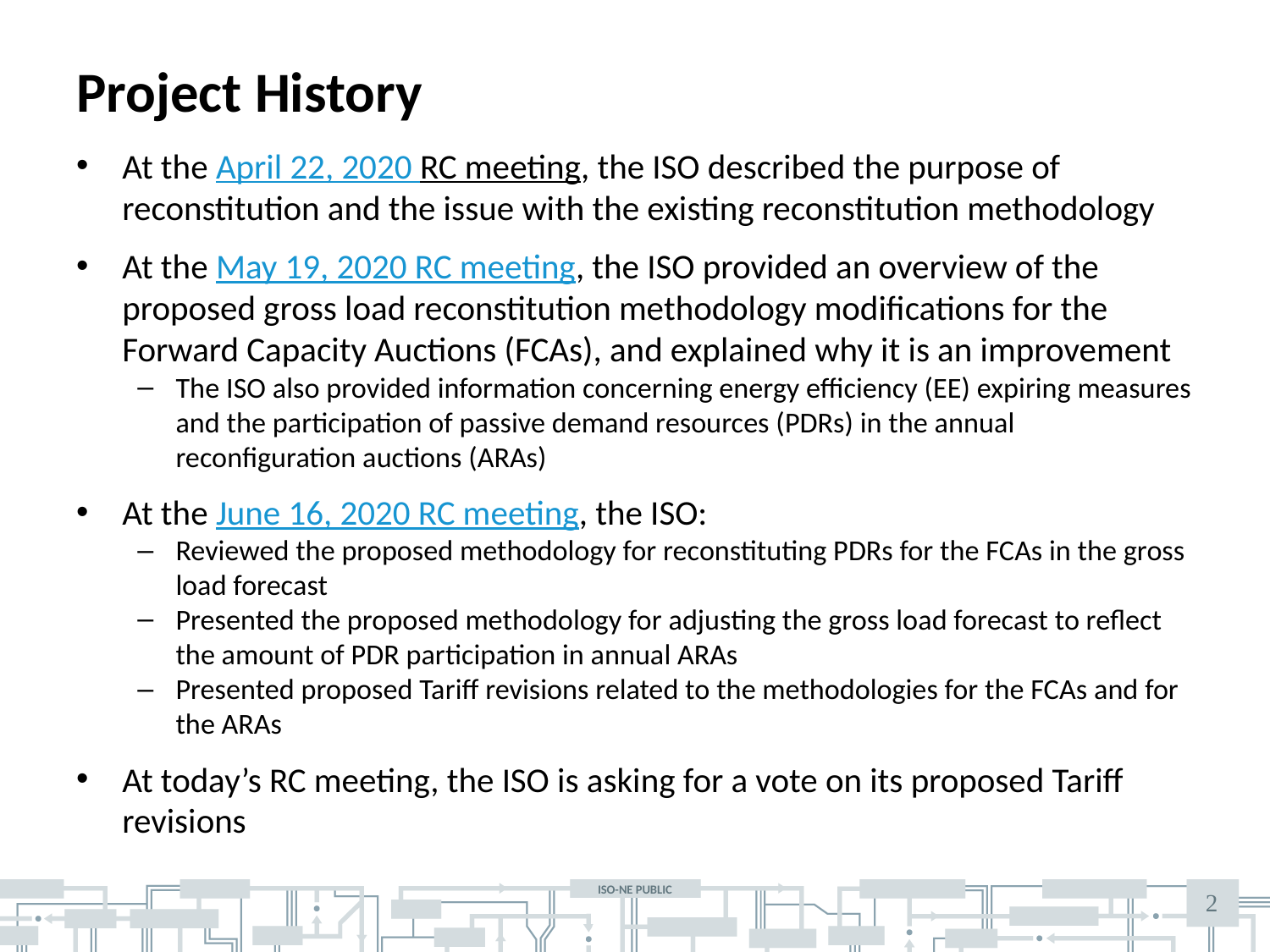

# Project History
At the April 22, 2020 RC meeting, the ISO described the purpose of reconstitution and the issue with the existing reconstitution methodology
At the May 19, 2020 RC meeting, the ISO provided an overview of the proposed gross load reconstitution methodology modifications for the Forward Capacity Auctions (FCAs), and explained why it is an improvement
The ISO also provided information concerning energy efficiency (EE) expiring measures and the participation of passive demand resources (PDRs) in the annual reconfiguration auctions (ARAs)
At the June 16, 2020 RC meeting, the ISO:
Reviewed the proposed methodology for reconstituting PDRs for the FCAs in the gross load forecast
Presented the proposed methodology for adjusting the gross load forecast to reflect the amount of PDR participation in annual ARAs
Presented proposed Tariff revisions related to the methodologies for the FCAs and for the ARAs
At today’s RC meeting, the ISO is asking for a vote on its proposed Tariff revisions

2